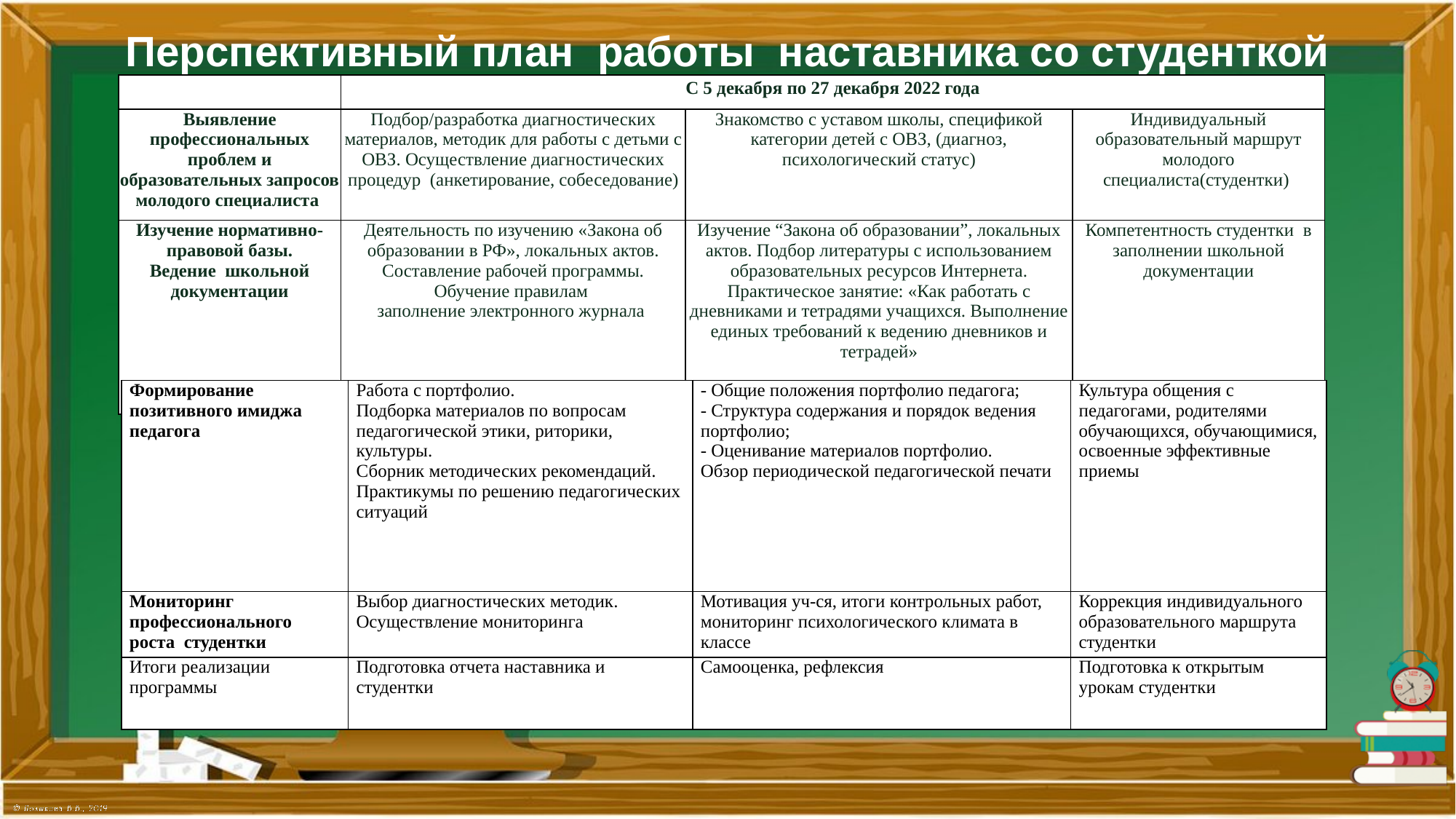

# Перспективный план  работы  наставника со студенткой
|  | С 5 декабря по 27 декабря 2022 года |  |  |
| --- | --- | --- | --- |
| Выявление профессиональных проблем и образовательных запросов молодого специалиста | Подбор/разработка диагностических материалов, методик для работы с детьми с ОВЗ. Осуществление диагностических процедур (анкетирование, собеседование) | Знакомство с уставом школы, спецификой категории детей с ОВЗ, (диагноз, психологический статус) | Индивидуальный образовательный маршрут молодого специалиста(студентки) |
| Изучение нормативно-правовой базы. Ведение школьной документации | Деятельность по изучению «Закона об образовании в РФ», локальных актов. Составление рабочей программы. Обучение правилам заполнение электронного журнала | Изучение “Закона об образовании”, локальных актов. Подбор литературы с использованием образовательных ресурсов Интернета. Практическое занятие: «Как работать с дневниками и тетрадями учащихся. Выполнение единых требований к ведению дневников и тетрадей» | Компетентность студентки в заполнении школьной документации |
| Формирование позитивного имиджа педагога | Работа с портфолио. Подборка материалов по вопросам педагогической этики, риторики, культуры. Сборник методических рекомендаций. Практикумы по решению педагогических ситуаций | - Общие положения портфолио педагога; - Структура содержания и порядок ведения портфолио; - Оценивание материалов портфолио. Обзор периодической педагогической печати | Культура общения с педагогами, родителями обучающихся, обучающимися, освоенные эффективные приемы |
| --- | --- | --- | --- |
| Мониторинг профессионального роста студентки | Выбор диагностических методик. Осуществление мониторинга | Мотивация уч-ся, итоги контрольных работ, мониторинг психологического климата в классе | Коррекция индивидуального образовательного маршрута студентки |
| Итоги реализации программы | Подготовка отчета наставника и студентки | Самооценка, рефлексия | Подготовка к открытым урокам студентки |